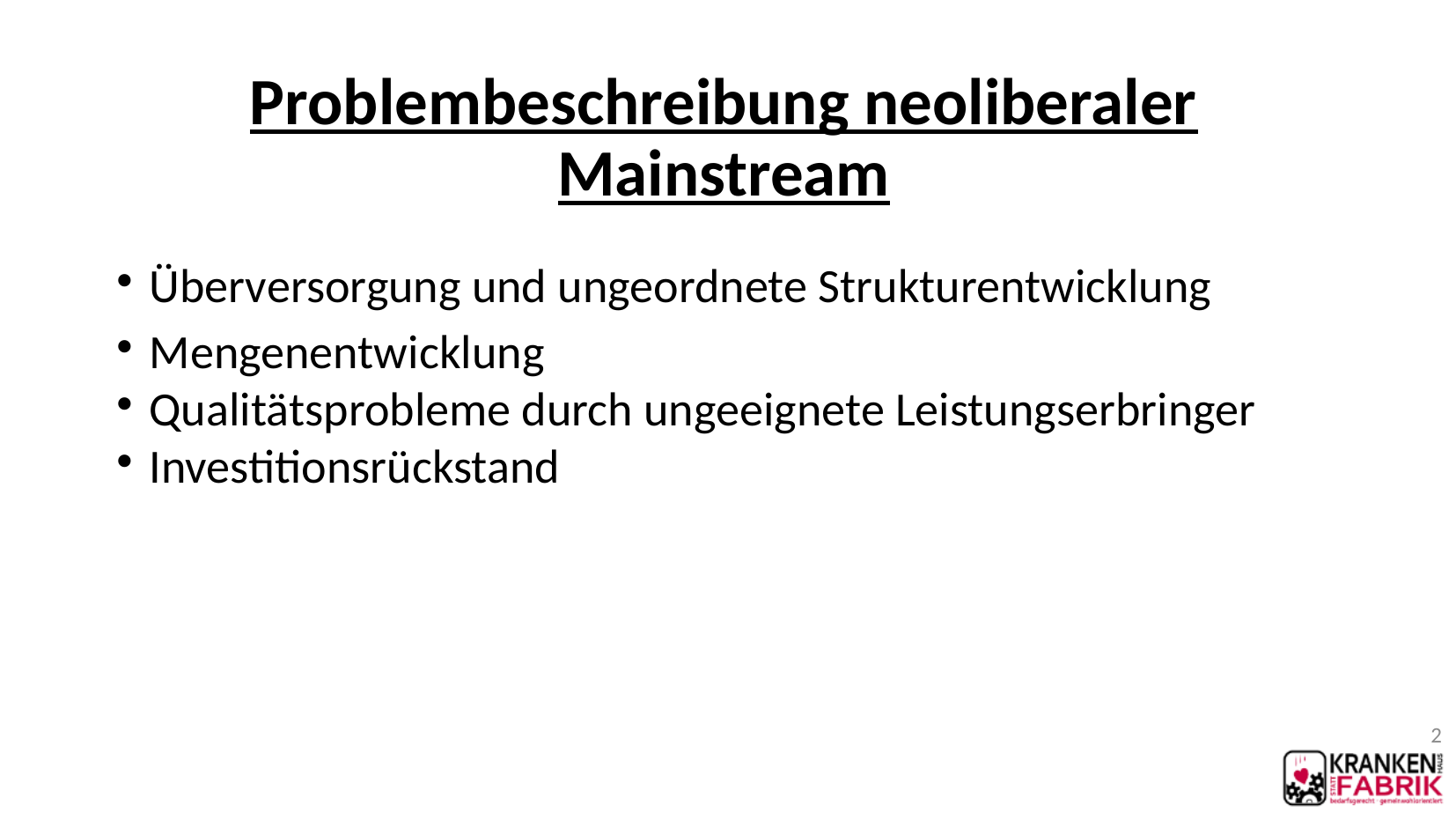

Problembeschreibung neoliberaler Mainstream
Überversorgung und ungeordnete Strukturentwicklung
Mengenentwicklung
Qualitätsprobleme durch ungeeignete Leistungserbringer
Investitionsrückstand

2